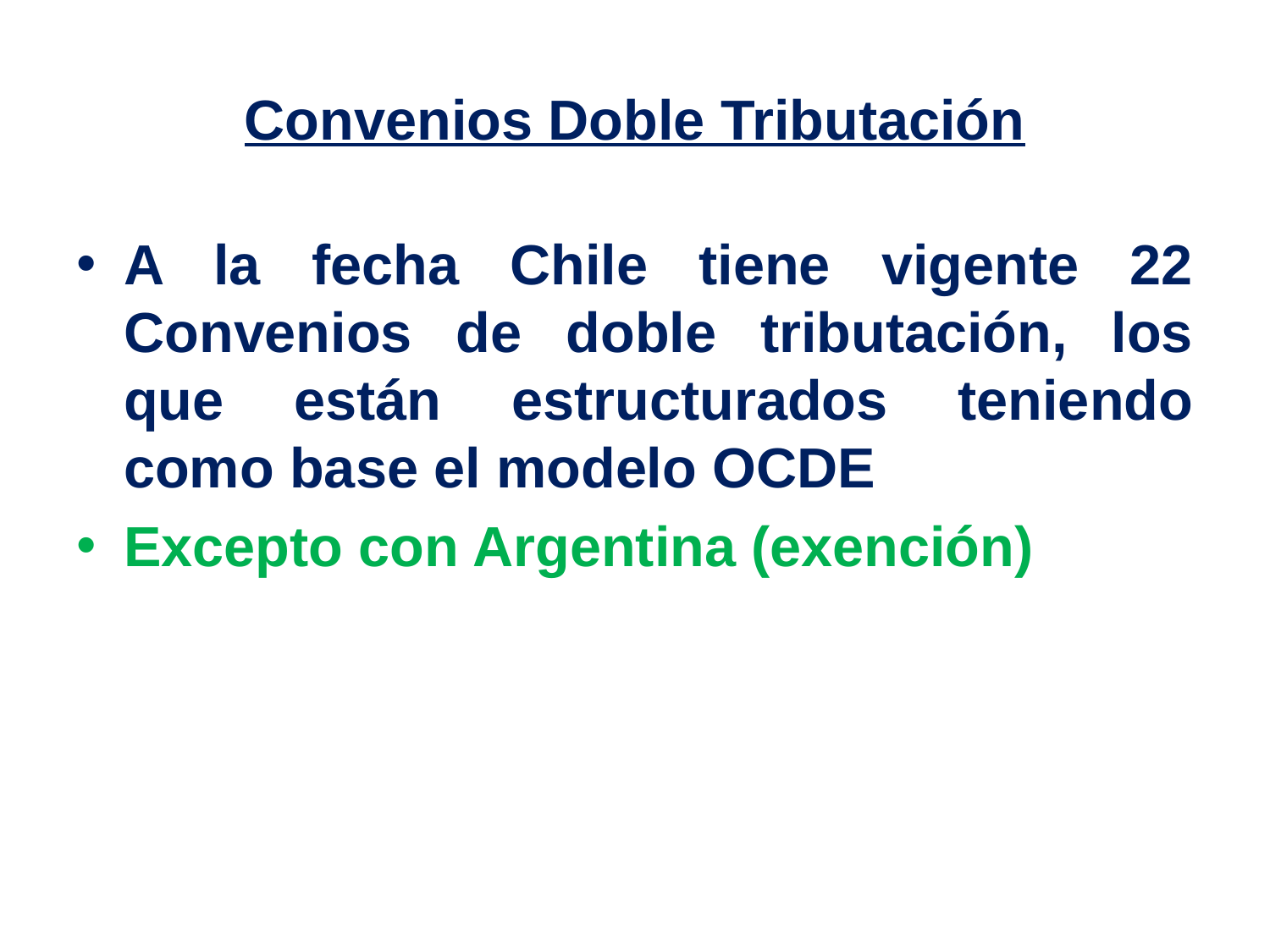

# Convenios Doble Tributación
A la fecha Chile tiene vigente 22 Convenios de doble tributación, los que están estructurados teniendo como base el modelo OCDE
Excepto con Argentina (exención)